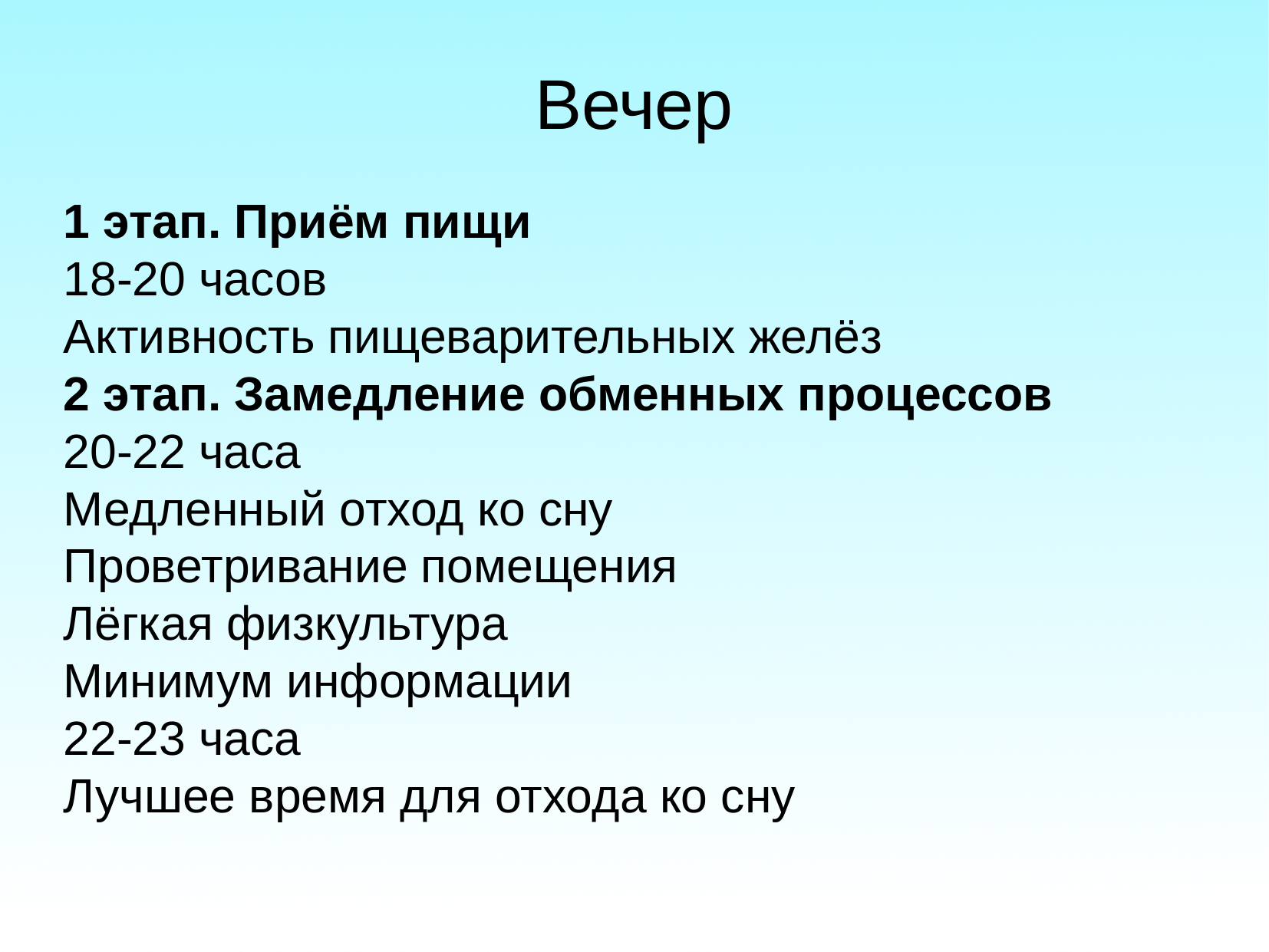

Вечер
1 этап. Приём пищи
18-20 часов
Активность пищеварительных желёз
2 этап. Замедление обменных процессов
20-22 часа
Медленный отход ко сну
Проветривание помещения
Лёгкая физкультура
Минимум информации
22-23 часа
Лучшее время для отхода ко сну